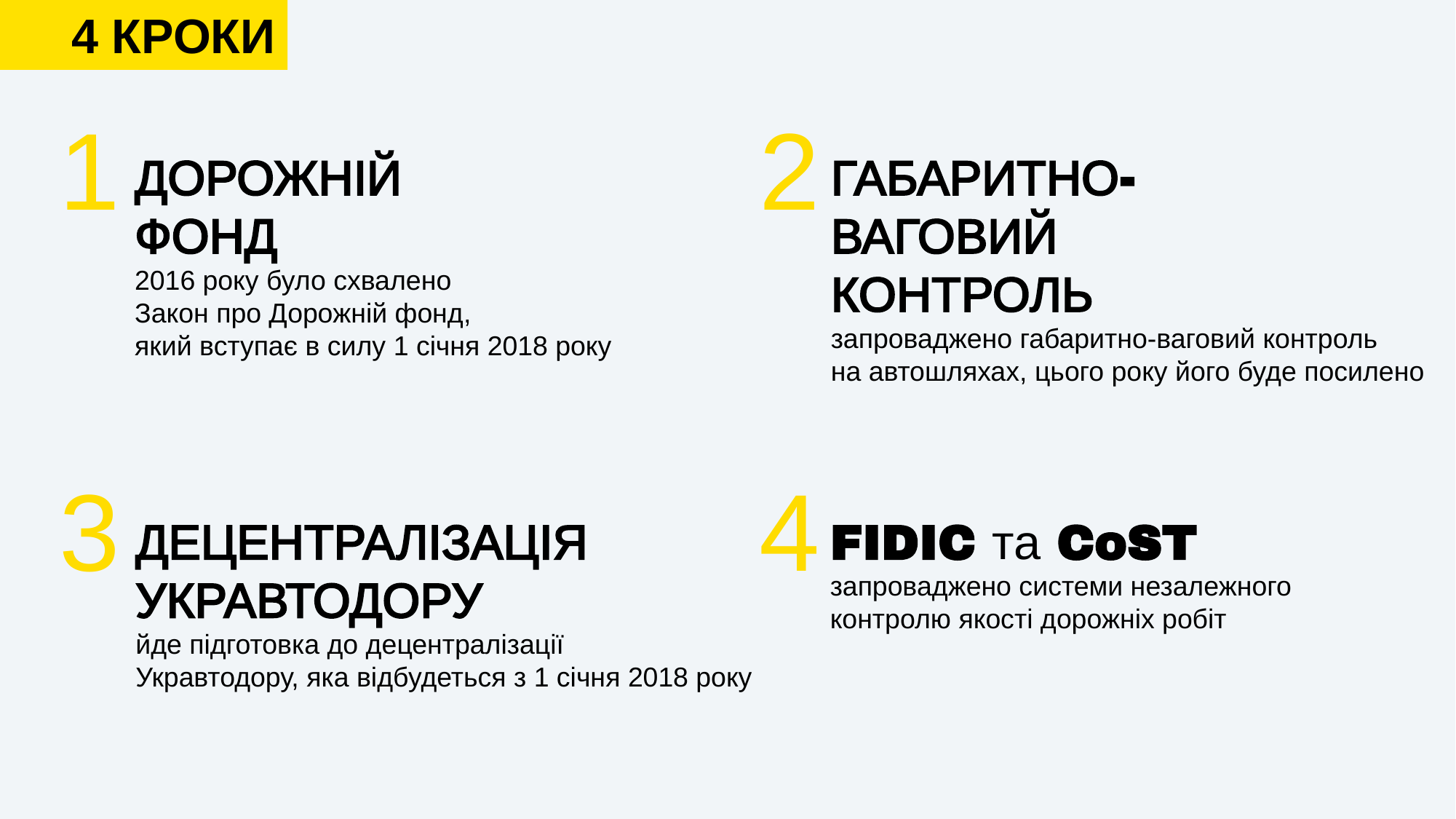

4 КРОКИ
1
2
ДОРОЖНІЙ
ФОНД
2016 року було схвалено
Закон про Дорожній фонд,
який вступає в силу 1 січня 2018 року

ГАБАРИТНО-
ВАГОВИЙ
КОНТРОЛЬ
запроваджено габаритно-ваговий контроль
на автошляхах, цього року його буде посилено

3
4
ДЕЦЕНТРАЛІЗАЦІЯ
УКРАВТОДОРУ
йде підготовка до децентралізації
Укравтодору, яка відбудеться з 1 січня 2018 року

FIDIC та CoST
запроваджено системи незалежного
контролю якості дорожніх робіт